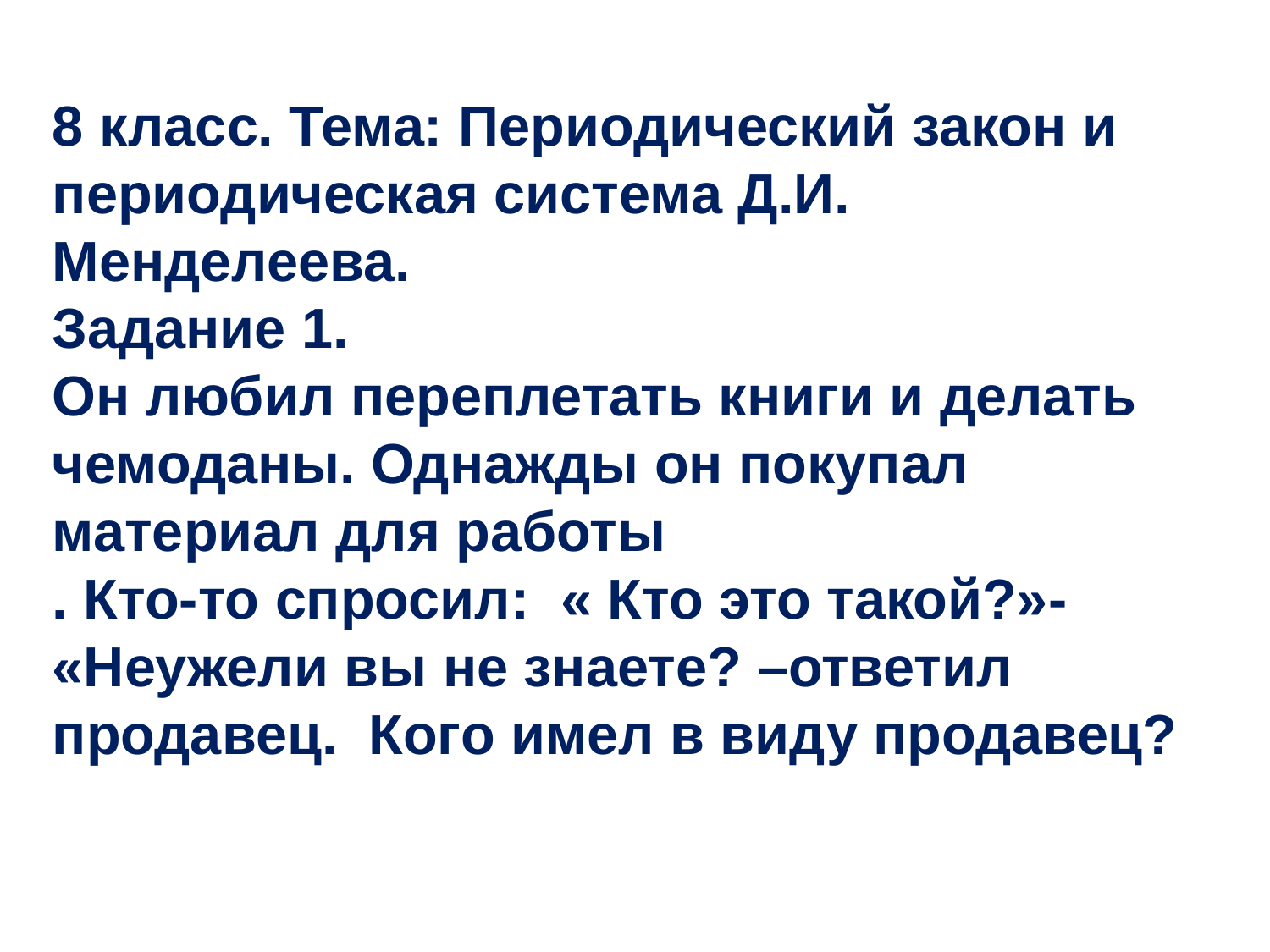

8 класс. Тема: Периодический закон и периодическая система Д.И. Менделеева.
Задание 1.
Он любил переплетать книги и делать чемоданы. Однажды он покупал материал для работы
. Кто-то спросил:  « Кто это такой?»- «Неужели вы не знаете? –ответил продавец.  Кого имел в виду продавец?